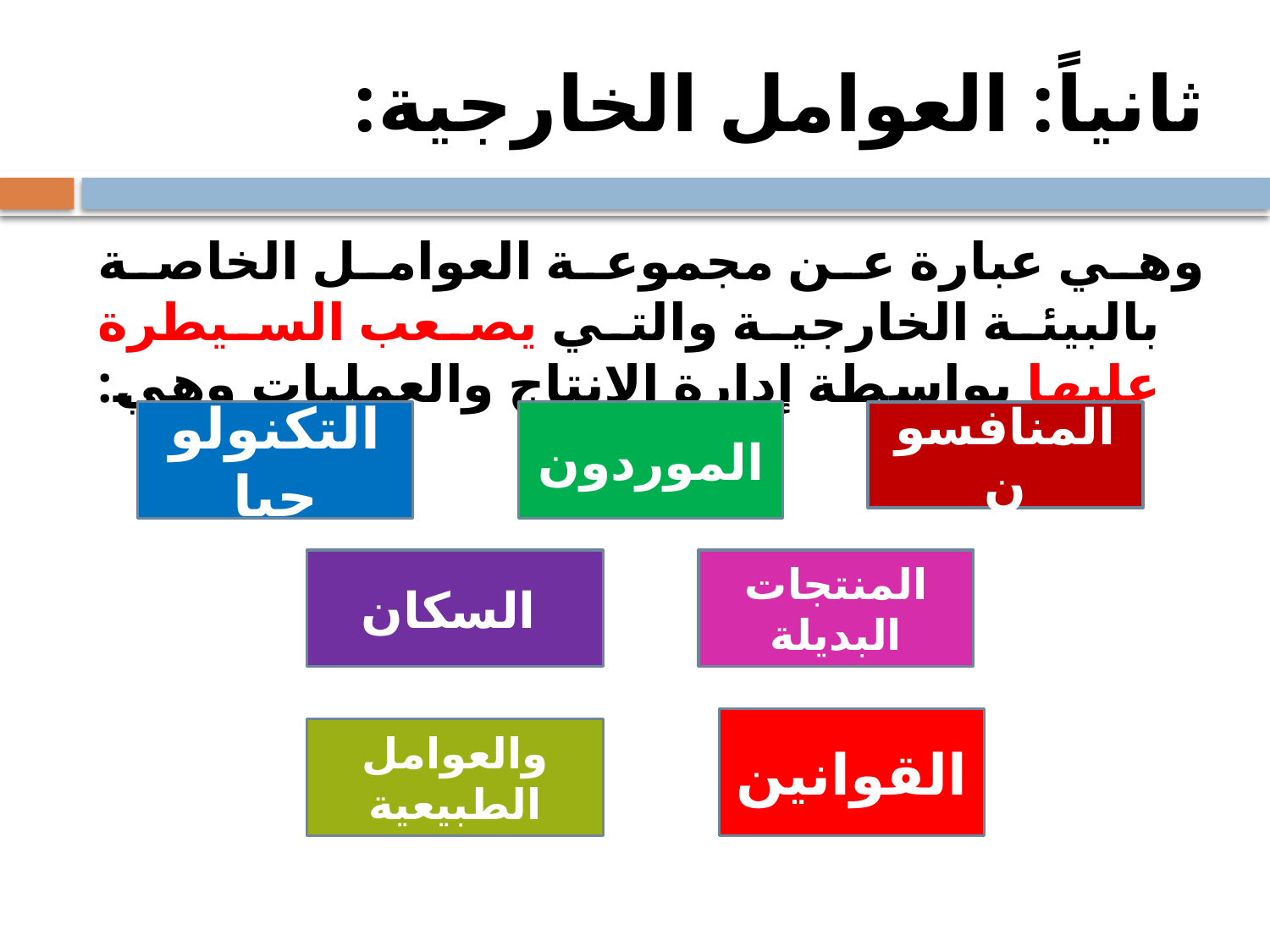

# ثانياً: العوامل الخارجية:
وهي عبارة عن مجموعة العوامل الخاصة بالبيئة الخارجية والتي يصعب السيطرة عليها بواسطة إدارة الإنتاج والعمليات وهي:

التكنولوجيا
الموردون
المنافسون
السكان
المنتجات البديلة
القوانين
والعوامل الطبيعية